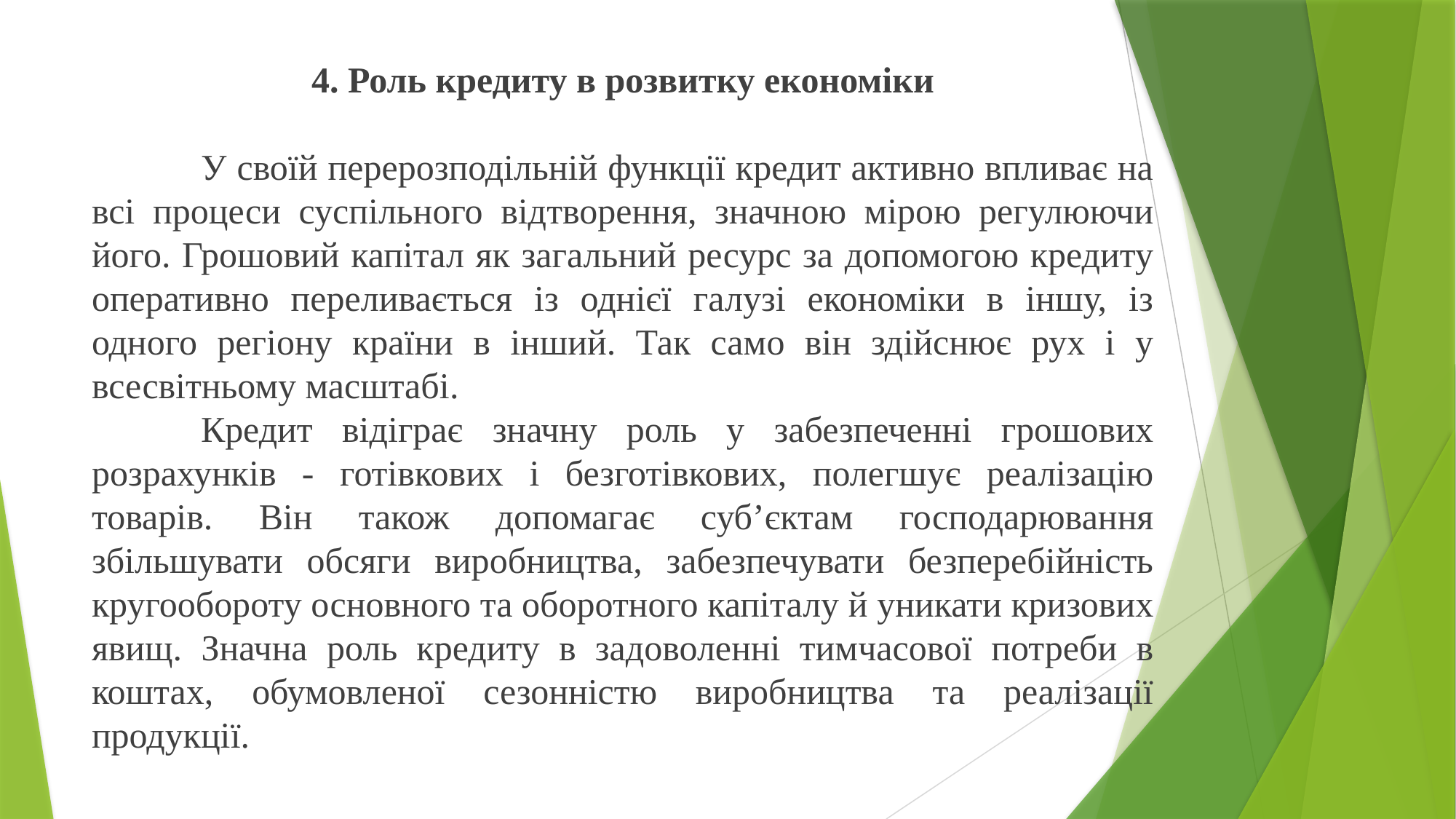

4. Роль кредиту в розвитку економіки

	У своїй перерозподільній функції кредит активно впливає на всі процеси суспільного відтворення, значною мірою регулюючи його. Грошовий капітал як загальний ресурс за допомогою кредиту оперативно переливається із однієї галузі економіки в іншу, із одного регіону країни в інший. Так само він здійснює рух і у всесвітньому масштабі.
	Кредит відіграє значну роль у забезпеченні грошових розрахунків - готівкових і безготівкових, полегшує реалізацію товарів. Він також допомагає суб’єктам господарювання збільшувати обсяги виробництва, забезпечувати безперебійність кругообороту основного та оборотного капіталу й уникати кризових явищ. Значна роль кредиту в задоволенні тимчасової потреби в коштах, обумовленої сезонністю виробництва та реалізації продукції.